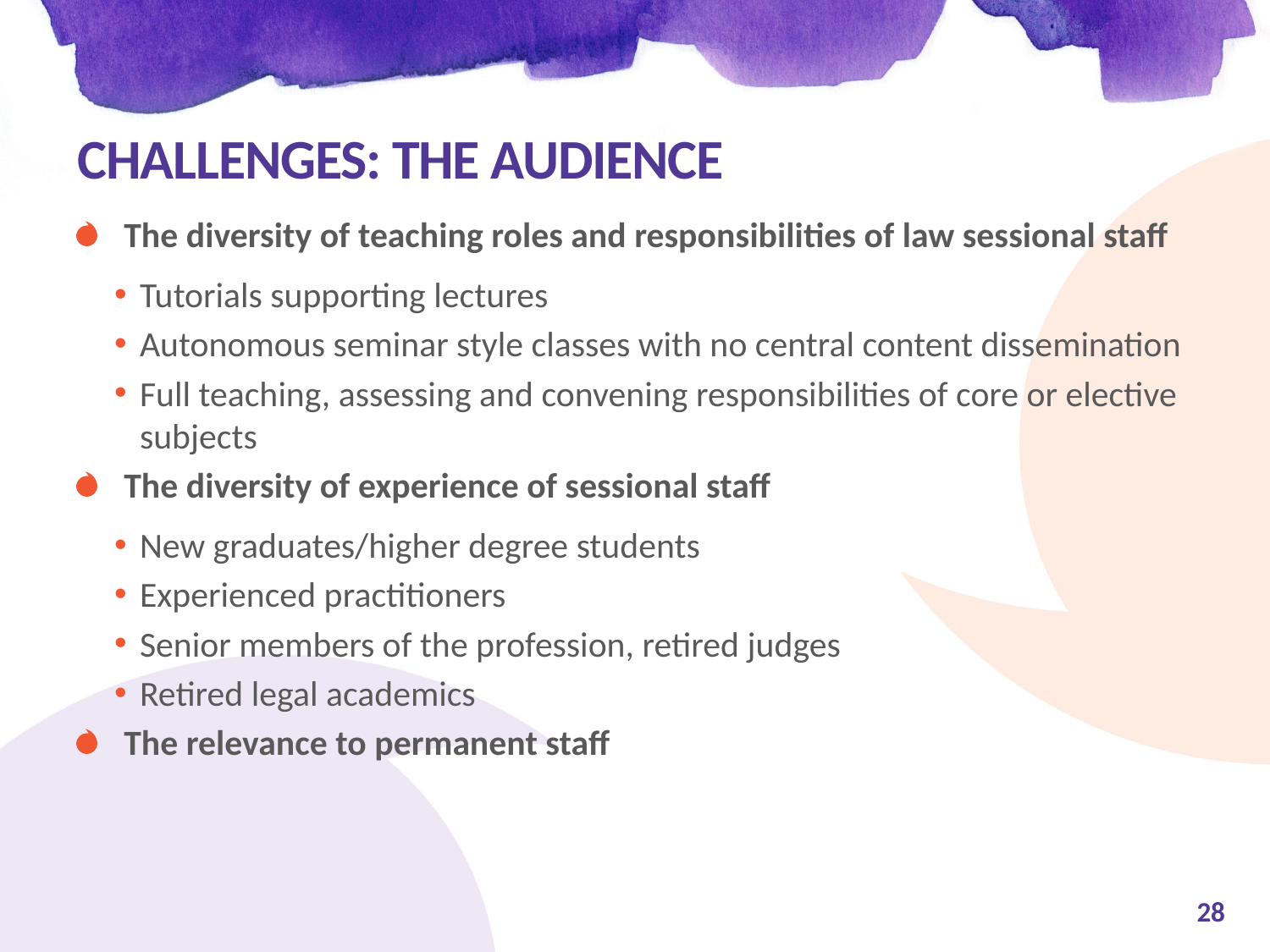

# Challenges: the audience
The diversity of teaching roles and responsibilities of law sessional staff
Tutorials supporting lectures
Autonomous seminar style classes with no central content dissemination
Full teaching, assessing and convening responsibilities of core or elective subjects
The diversity of experience of sessional staff
New graduates/higher degree students
Experienced practitioners
Senior members of the profession, retired judges
Retired legal academics
The relevance to permanent staff

28